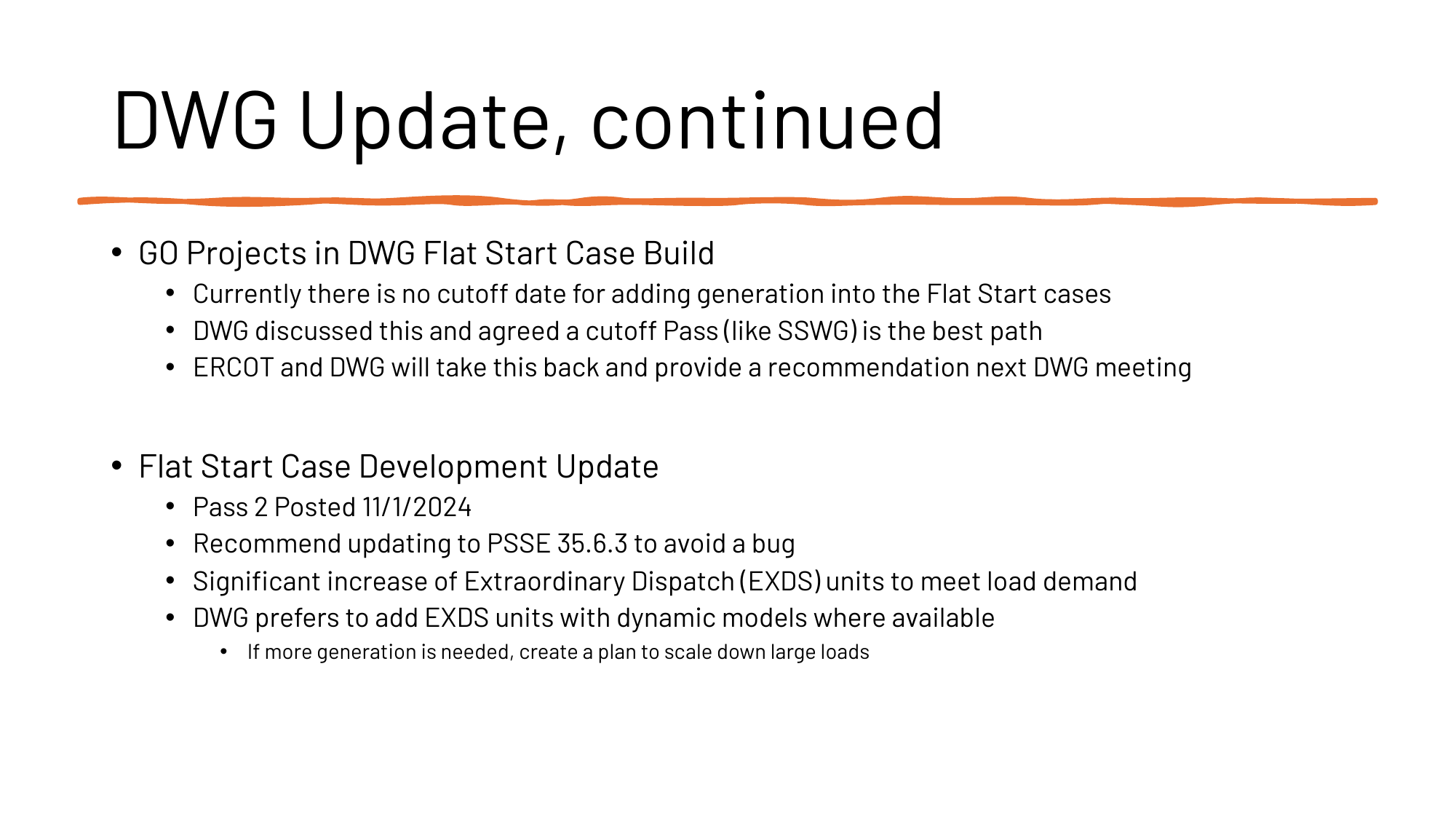

# DWG Update, continued

GO Projects in DWG Flat Start Case Build
Currently there is no cutoff date for adding generation into the Flat Start cases
DWG discussed this and agreed a cutoff Pass (like SSWG) is the best path
ERCOT and DWG will take this back and provide a recommendation next DWG meeting

Flat Start Case Development Update
Pass 2 Posted 11/1/2024
Recommend updating to PSSE 35.6.3 to avoid a bug
Significant increase of Extraordinary Dispatch (EXDS) units to meet load demand
DWG prefers to add EXDS units with dynamic models where available
If more generation is needed, create a plan to scale down large loads